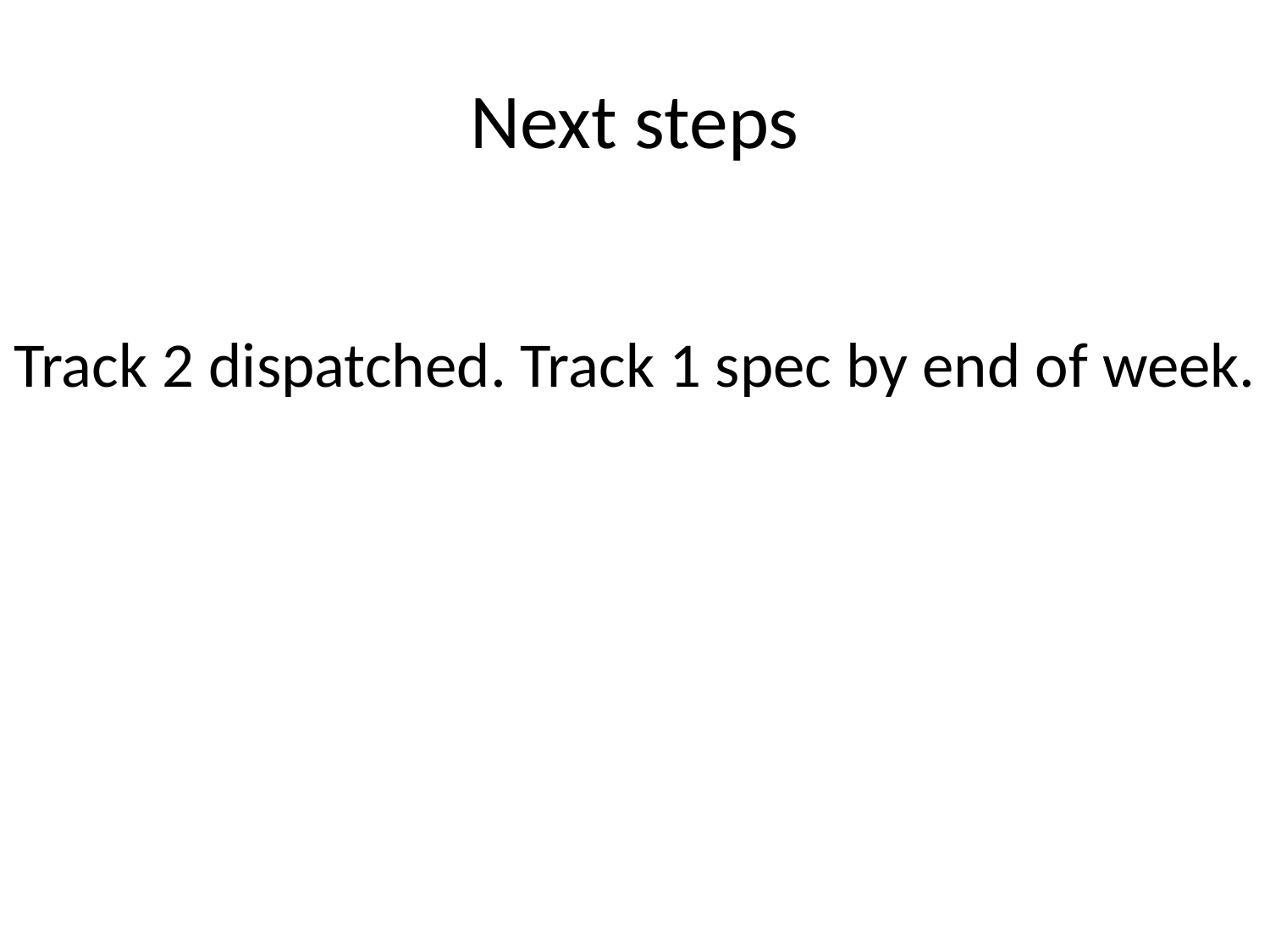

# Next steps
Track 2 dispatched. Track 1 spec by end of week.